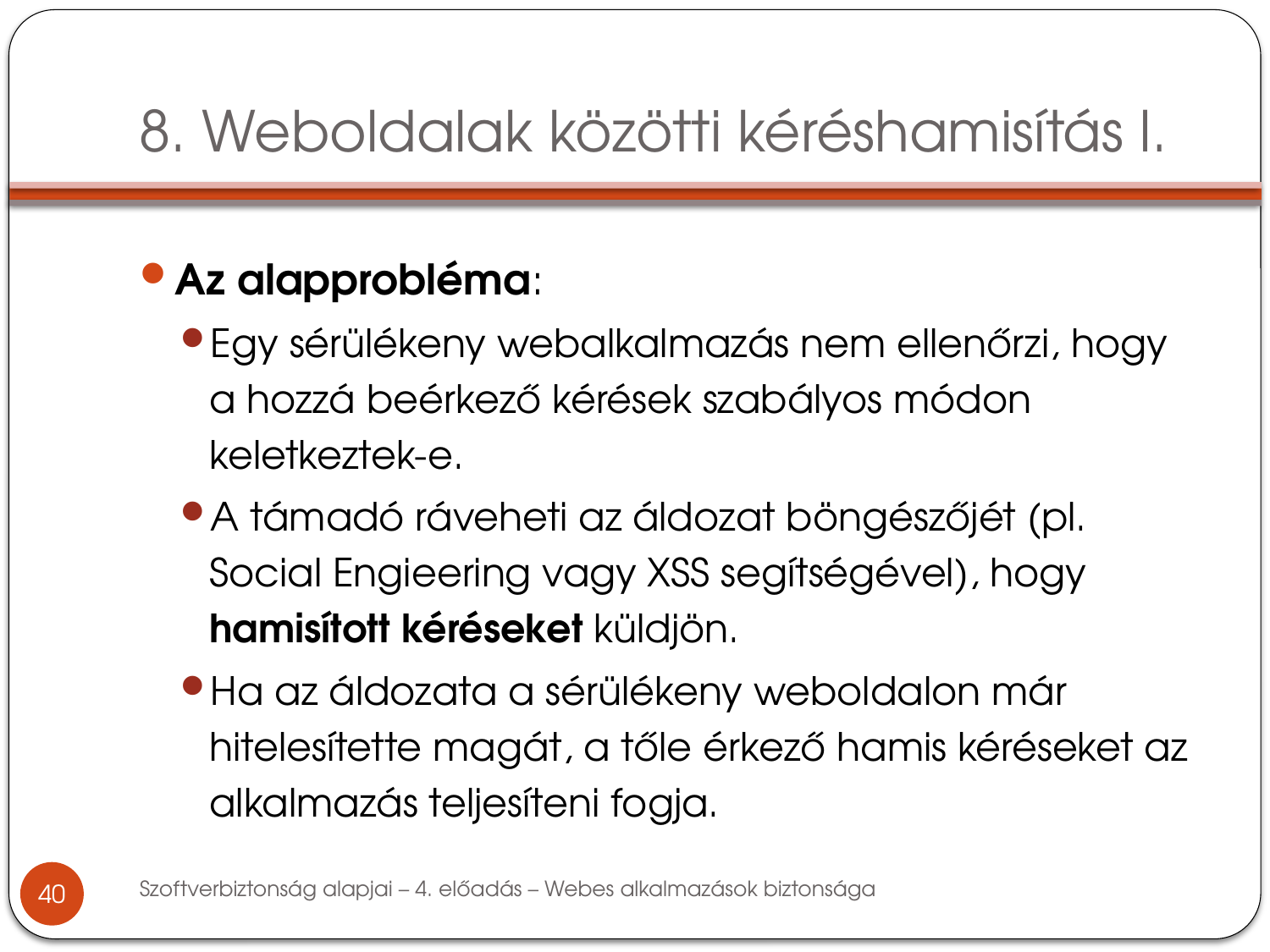

# 8. Weboldalak közötti kéréshamisítás I.
Az alapprobléma:
Egy sérülékeny webalkalmazás nem ellenőrzi, hogy a hozzá beérkező kérések szabályos módon keletkeztek-e.
A támadó ráveheti az áldozat böngészőjét (pl. Social Engieering vagy XSS segítségével), hogy hamisított kéréseket küldjön.
Ha az áldozata a sérülékeny weboldalon már hitelesítette magát, a tőle érkező hamis kéréseket az alkalmazás teljesíteni fogja.
Szoftverbiztonság alapjai – 4. előadás – Webes alkalmazások biztonsága
40